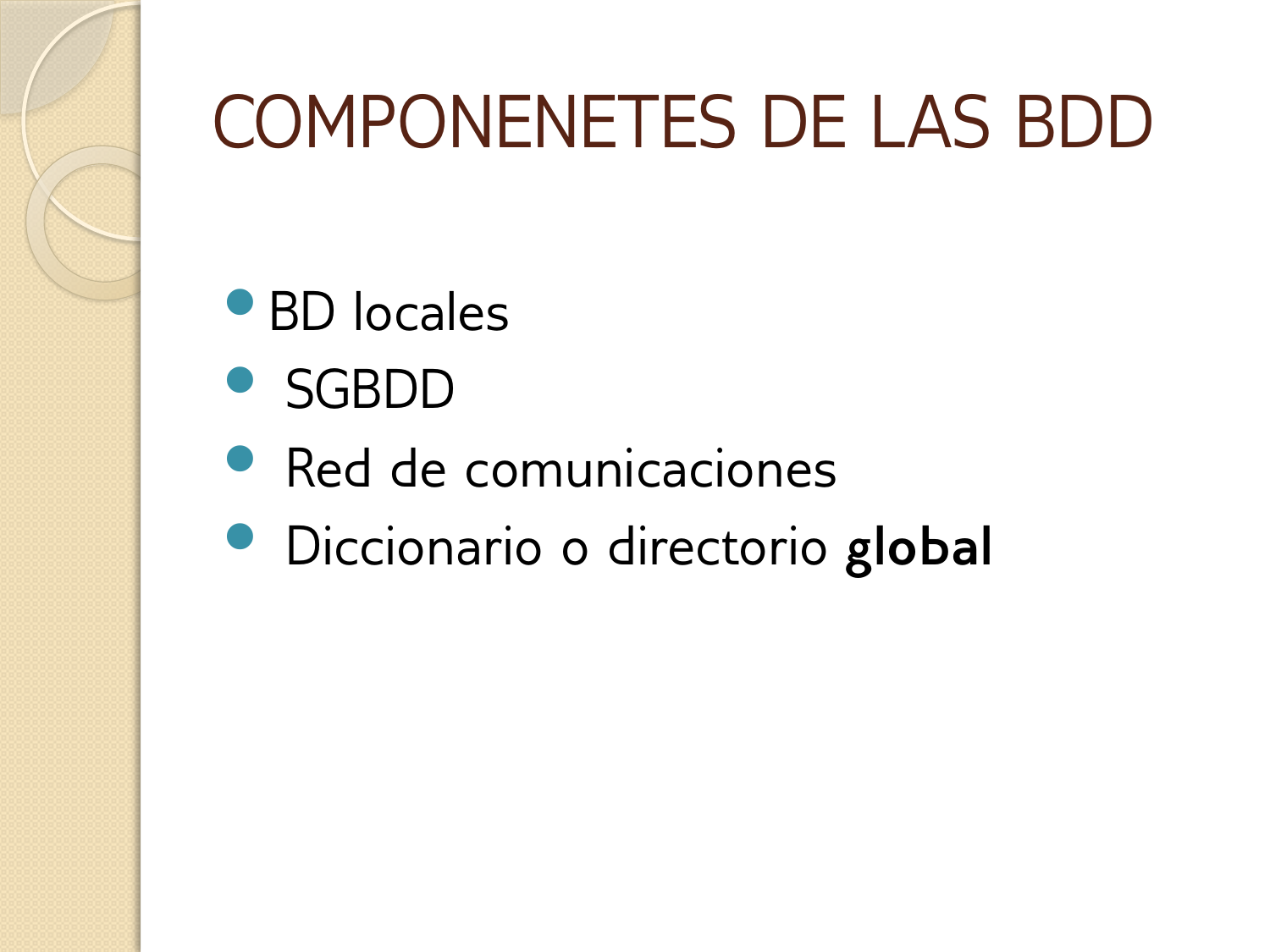

# COMPONENETES DE LAS BDD
BD locales
 SGBDD
 Red de comunicaciones
 Diccionario o directorio global